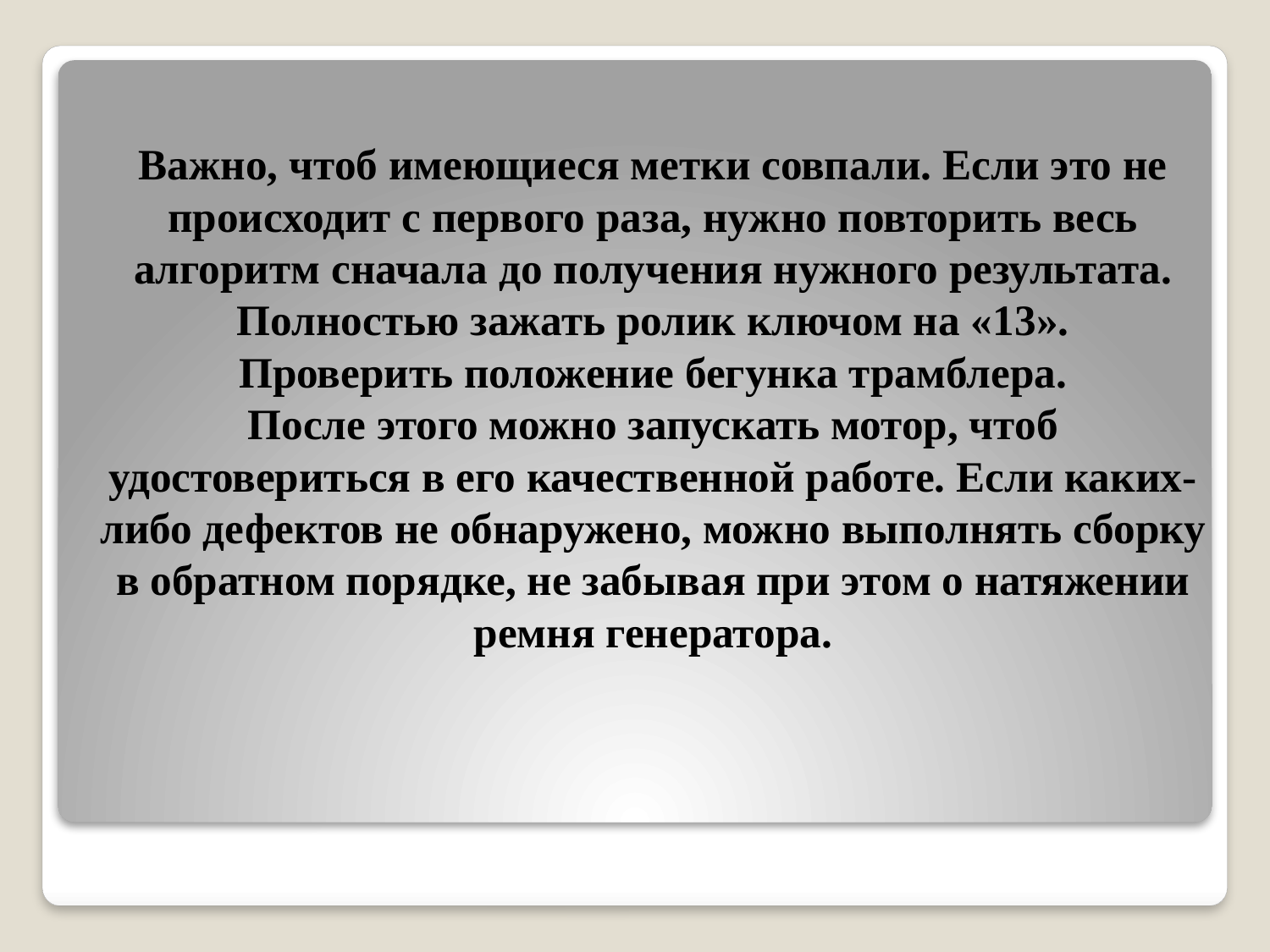

# Важно, чтоб имеющиеся метки совпали. Если это не происходит с первого раза, нужно повторить весь алгоритм сначала до получения нужного результата. Полностью зажать ролик ключом на «13». Проверить положение бегунка трамблера. После этого можно запускать мотор, чтоб удостовериться в его качественной работе. Если каких-либо дефектов не обнаружено, можно выполнять сборку в обратном порядке, не забывая при этом о натяжении ремня генератора.